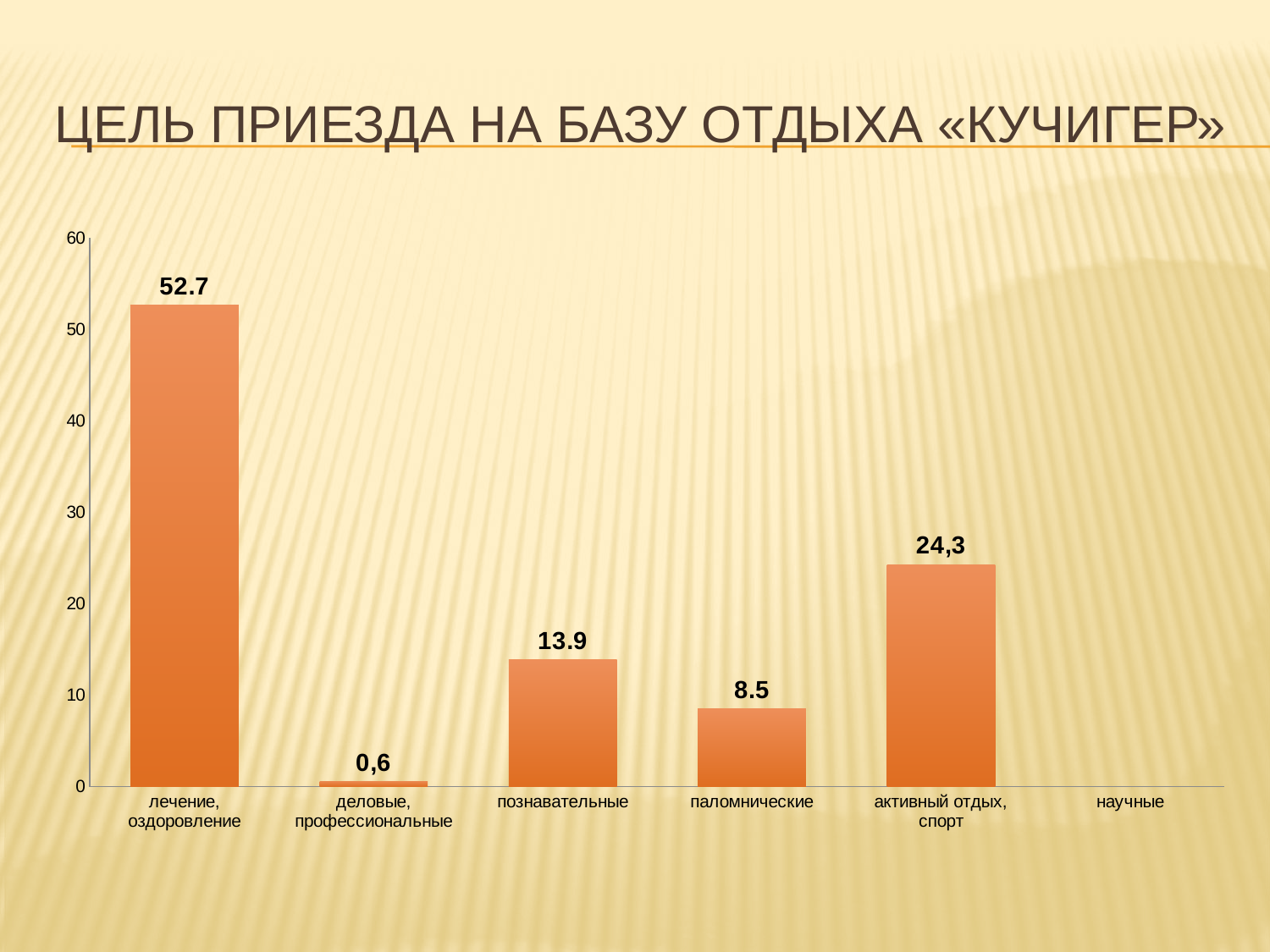

# Цель приезда на базу отдыха «Кучигер»

### Chart

| Category | Столбец2 |
|---|---|
| лечение, оздоровление | 52.7 |
| деловые, профессиональные | 0.6000000000000006 |
| познавательные | 13.9 |
| паломнические | 8.5 |
| активный отдых, спорт | 24.3 |
| научные | None |